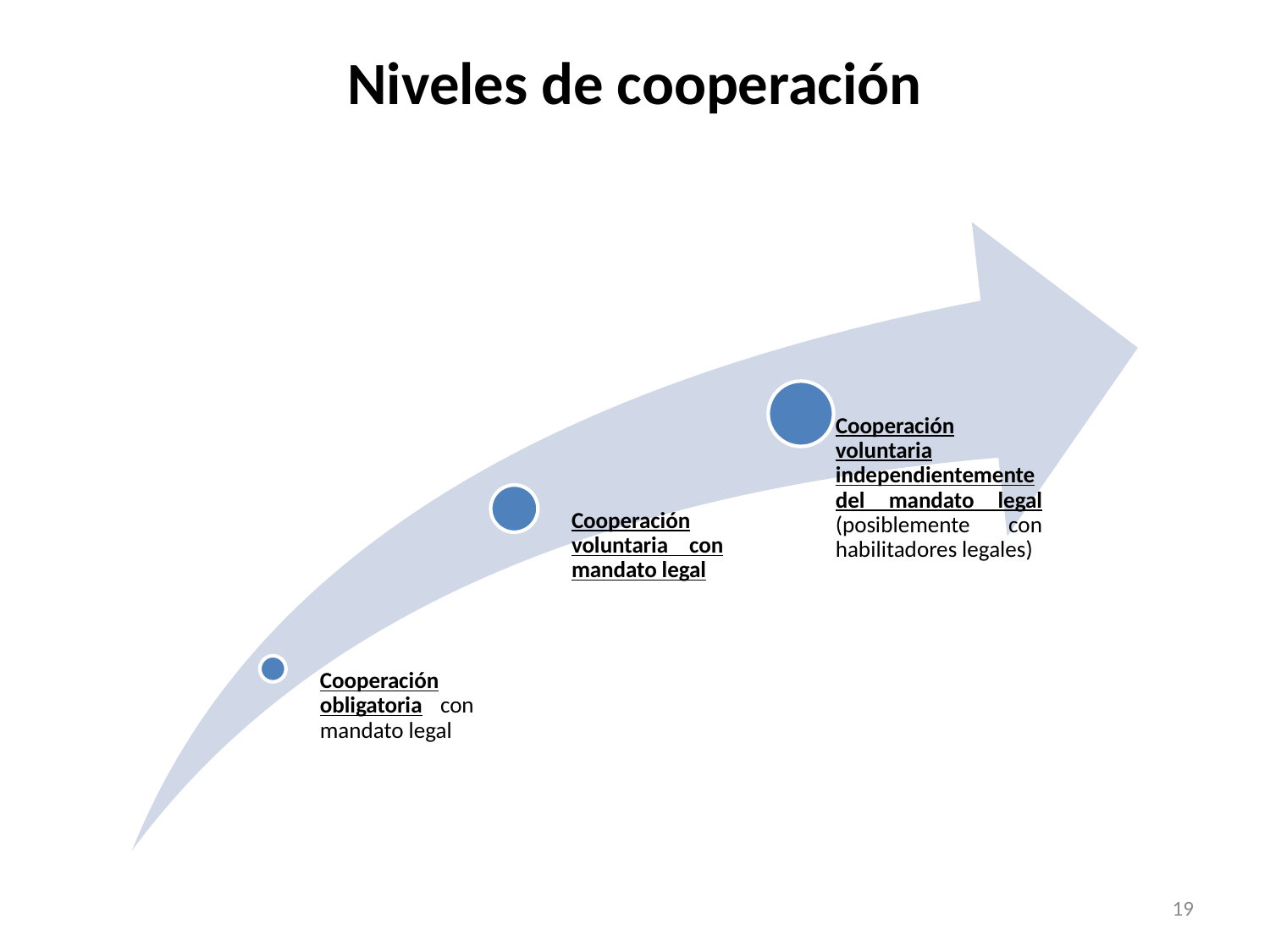

# Niveles de cooperación
Cooperación obligatoria con mandato legal
Cooperación voluntaria con mandato legal
Cooperación voluntaria independientemente del mandato legal (posiblemente con habilitadores legales)
19